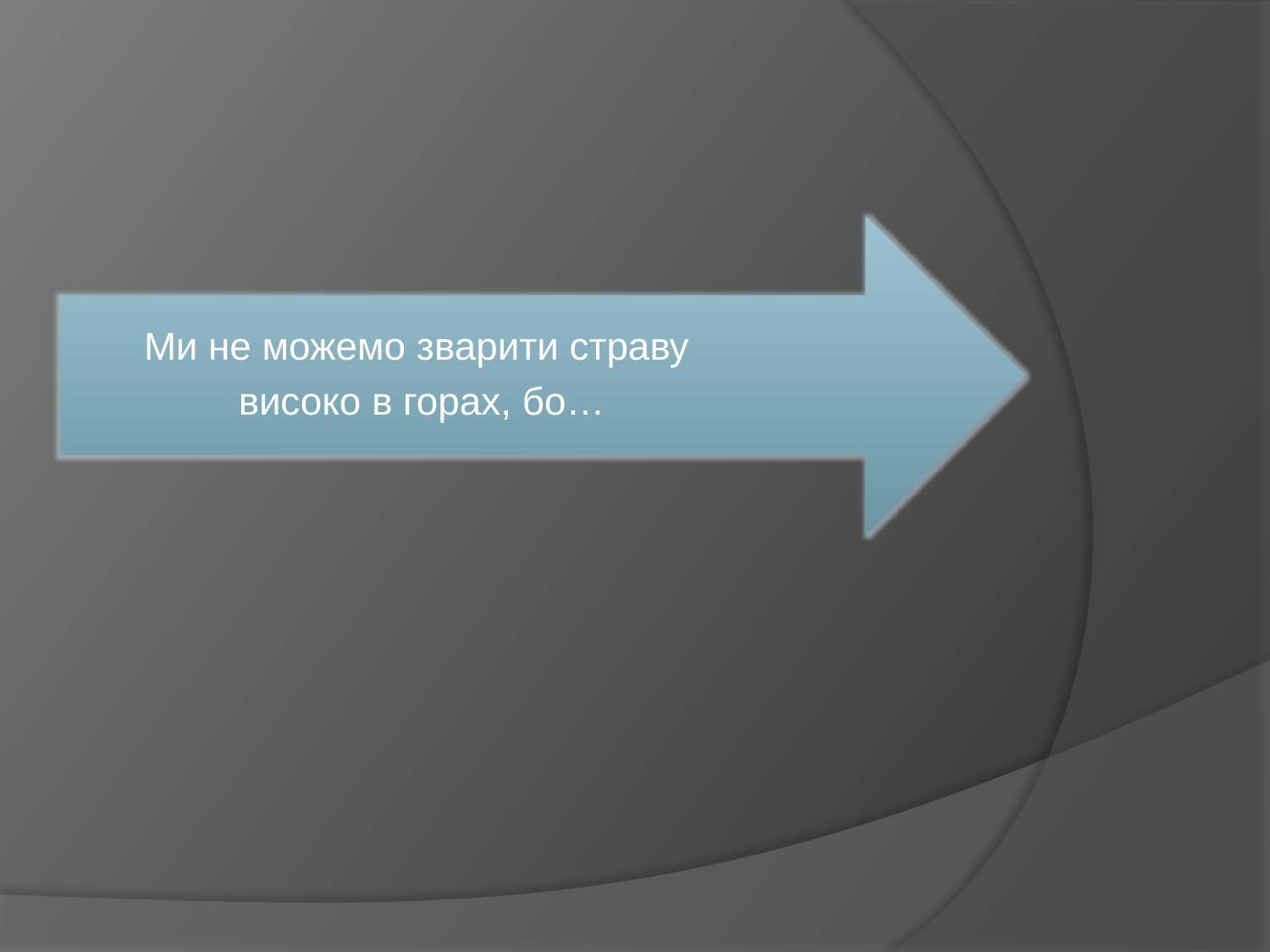

Ми не можемо зварити страву
високо в горах, бо…